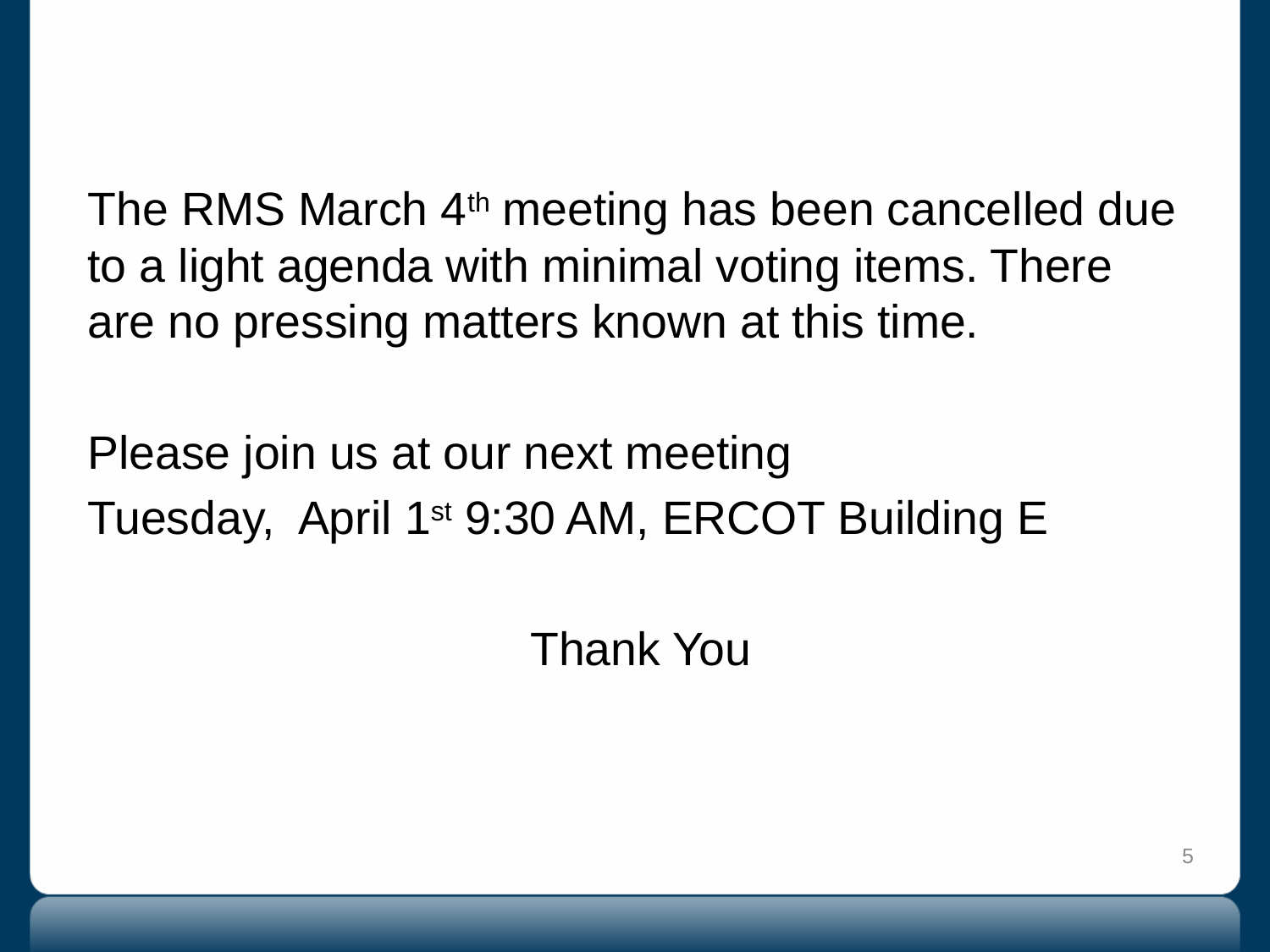

#

The RMS March 4th meeting has been cancelled due to a light agenda with minimal voting items. There are no pressing matters known at this time.

Please join us at our next meeting
Tuesday,  April 1st 9:30 AM, ERCOT Building E

Thank You
5